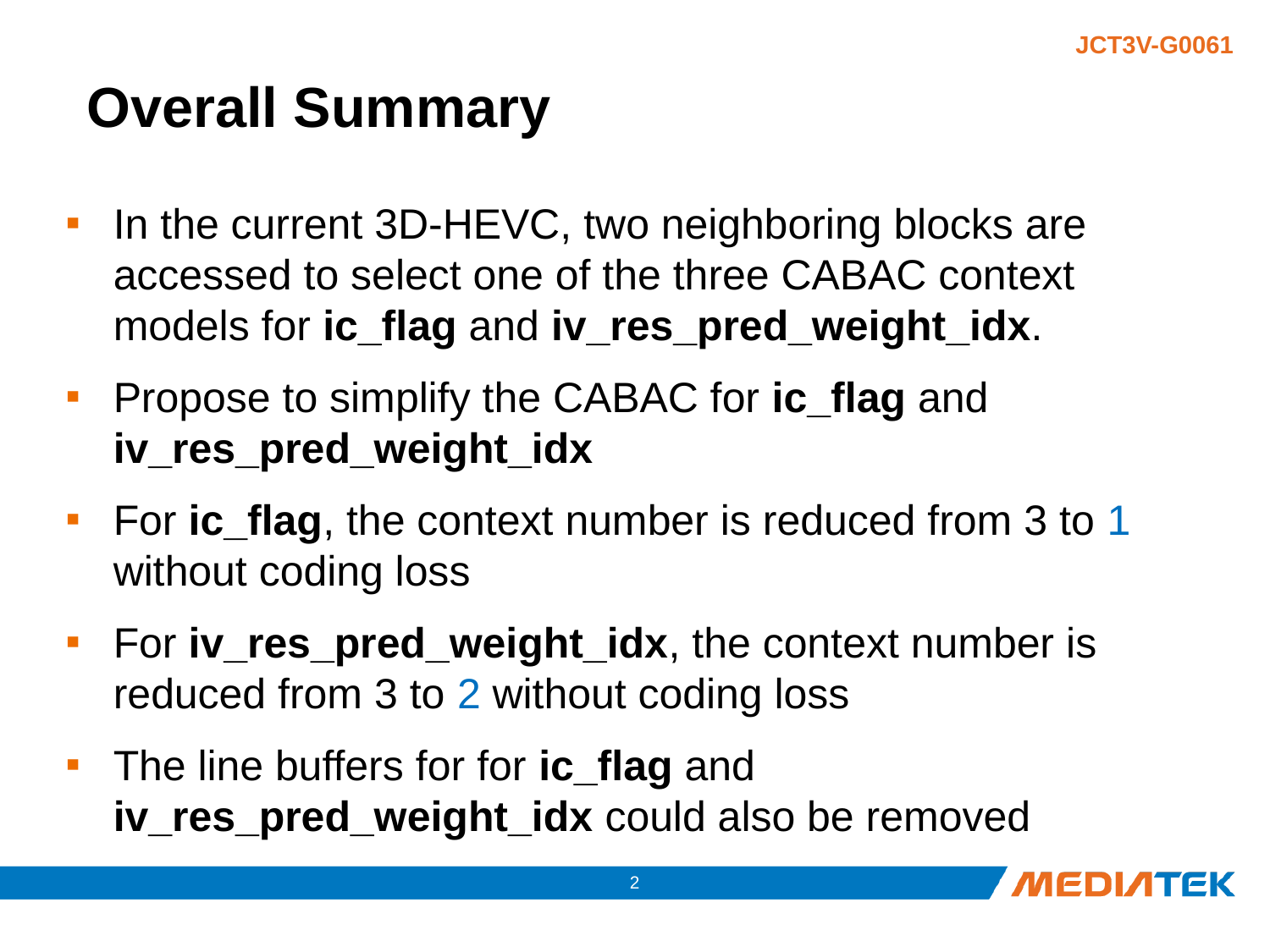

# Overall Summary
In the current 3D-HEVC, two neighboring blocks are accessed to select one of the three CABAC context models for ic_flag and iv_res_pred_weight_idx.
Propose to simplify the CABAC for ic_flag and iv_res_pred_weight_idx
For ic_flag, the context number is reduced from 3 to 1 without coding loss
For iv_res_pred_weight_idx, the context number is reduced from 3 to 2 without coding loss
The line buffers for for ic_flag and iv_res_pred_weight_idx could also be removed

2